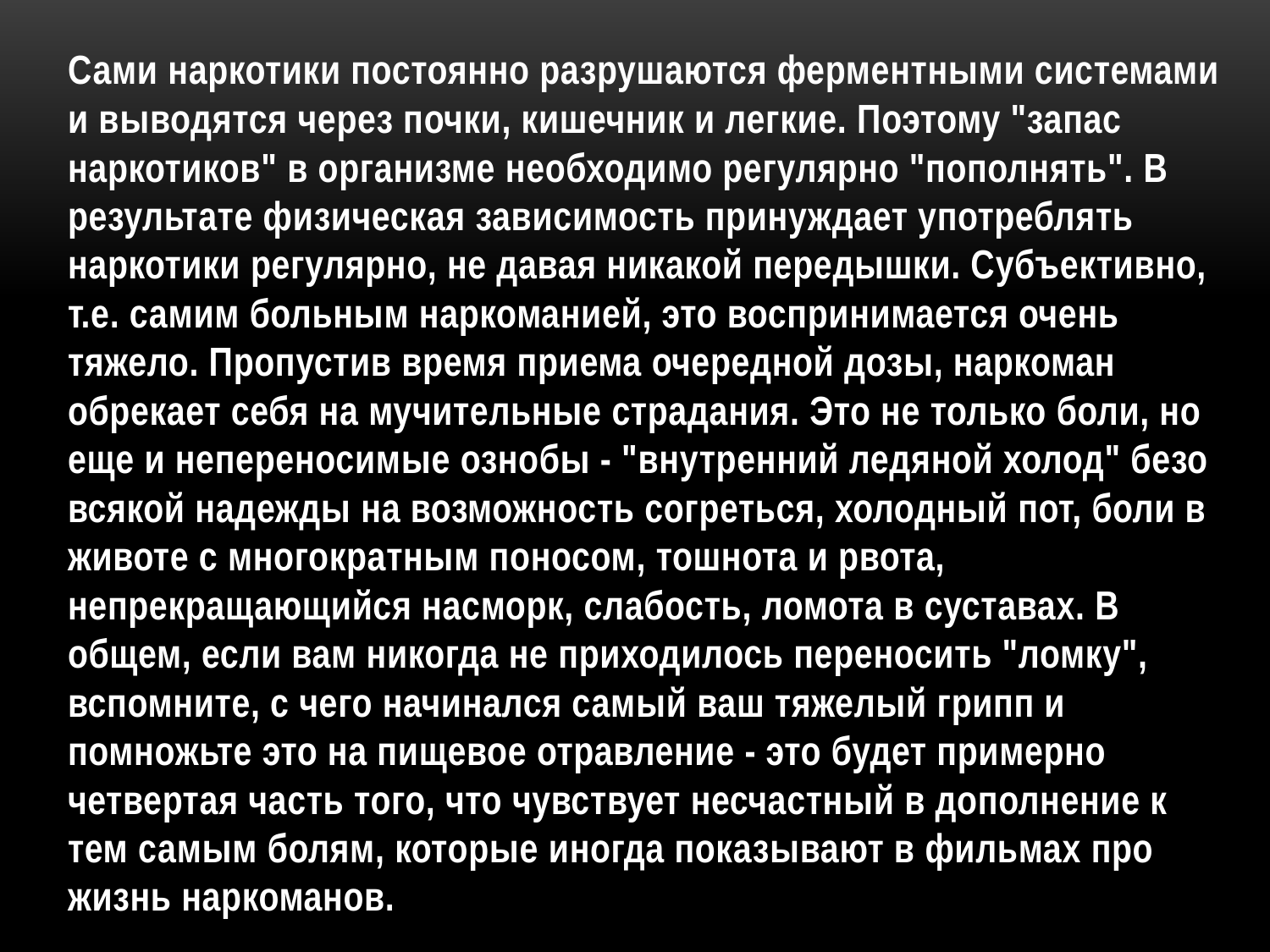

#
Сами наркотики постоянно разрушаются ферментными системами и выводятся через почки, кишечник и легкие. Поэтому "запас наркотиков" в организме необходимо регулярно "пополнять". В результате физическая зависимость принуждает употреблять наркотики регулярно, не давая никакой передышки. Субъективно, т.е. самим больным наркоманией, это воспринимается очень тяжело. Пропустив время приема очередной дозы, наркоман обрекает себя на мучительные страдания. Это не только боли, но еще и непереносимые ознобы - "внутренний ледяной холод" безо всякой надежды на возможность согреться, холодный пот, боли в животе с многократным поносом, тошнота и рвота, непрекращающийся насморк, слабость, ломота в суставах. В общем, если вам никогда не приходилось переносить "ломку", вспомните, с чего начинался самый ваш тяжелый грипп и помножьте это на пищевое отравление - это будет примерно четвертая часть того, что чувствует несчастный в дополнение к тем самым болям, которые иногда показывают в фильмах про жизнь наркоманов.